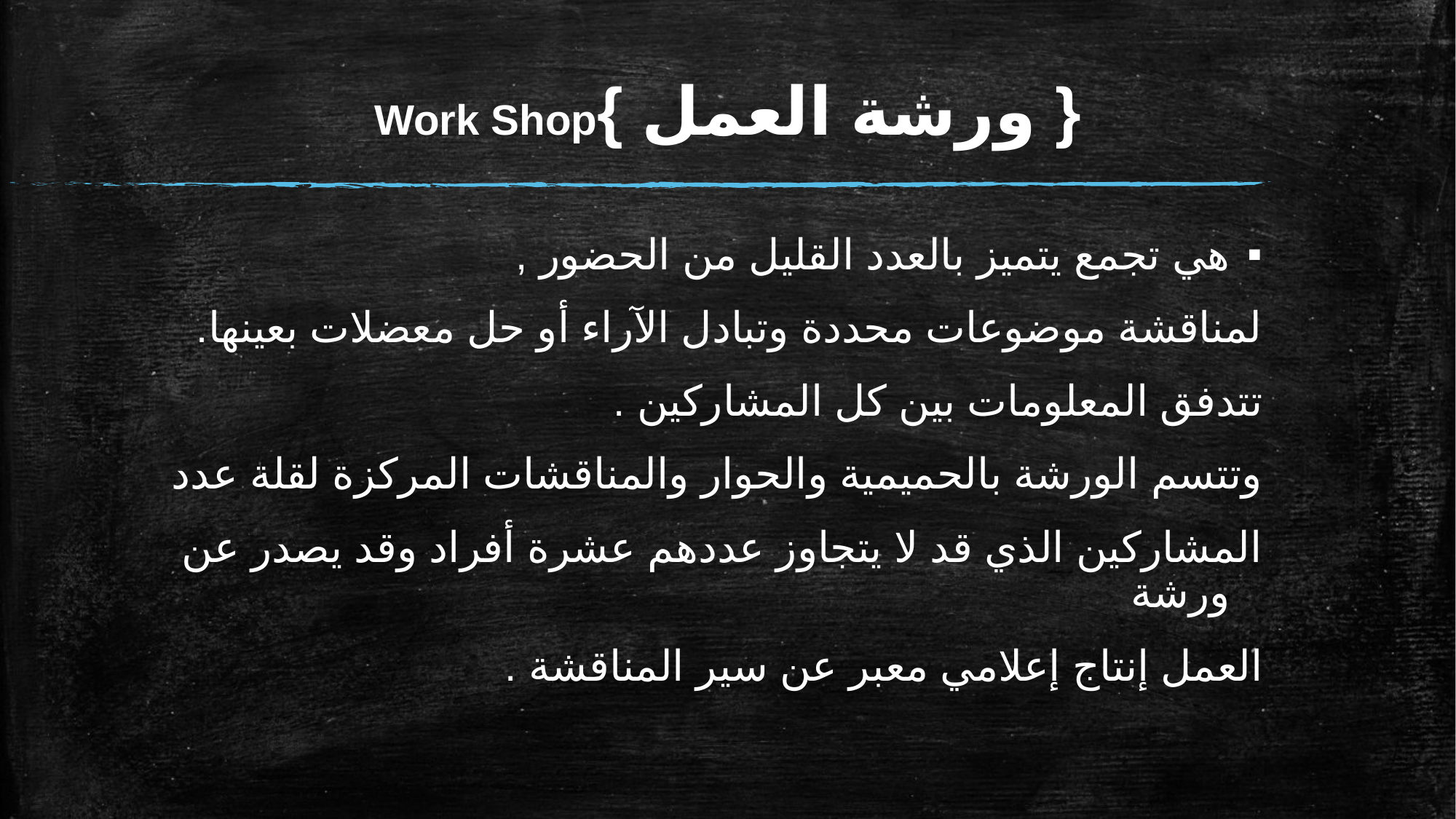

# { ورشة العمل }Work Shop
هي تجمع يتميز بالعدد القليل من الحضور ,
لمناقشة موضوعات محددة وتبادل الآراء أو حل معضلات بعينها.
تتدفق المعلومات بين كل المشاركين .
وتتسم الورشة بالحميمية والحوار والمناقشات المركزة لقلة عدد
المشاركين الذي قد لا يتجاوز عددهم عشرة أفراد وقد يصدر عن ورشة
العمل إنتاج إعلامي معبر عن سير المناقشة .